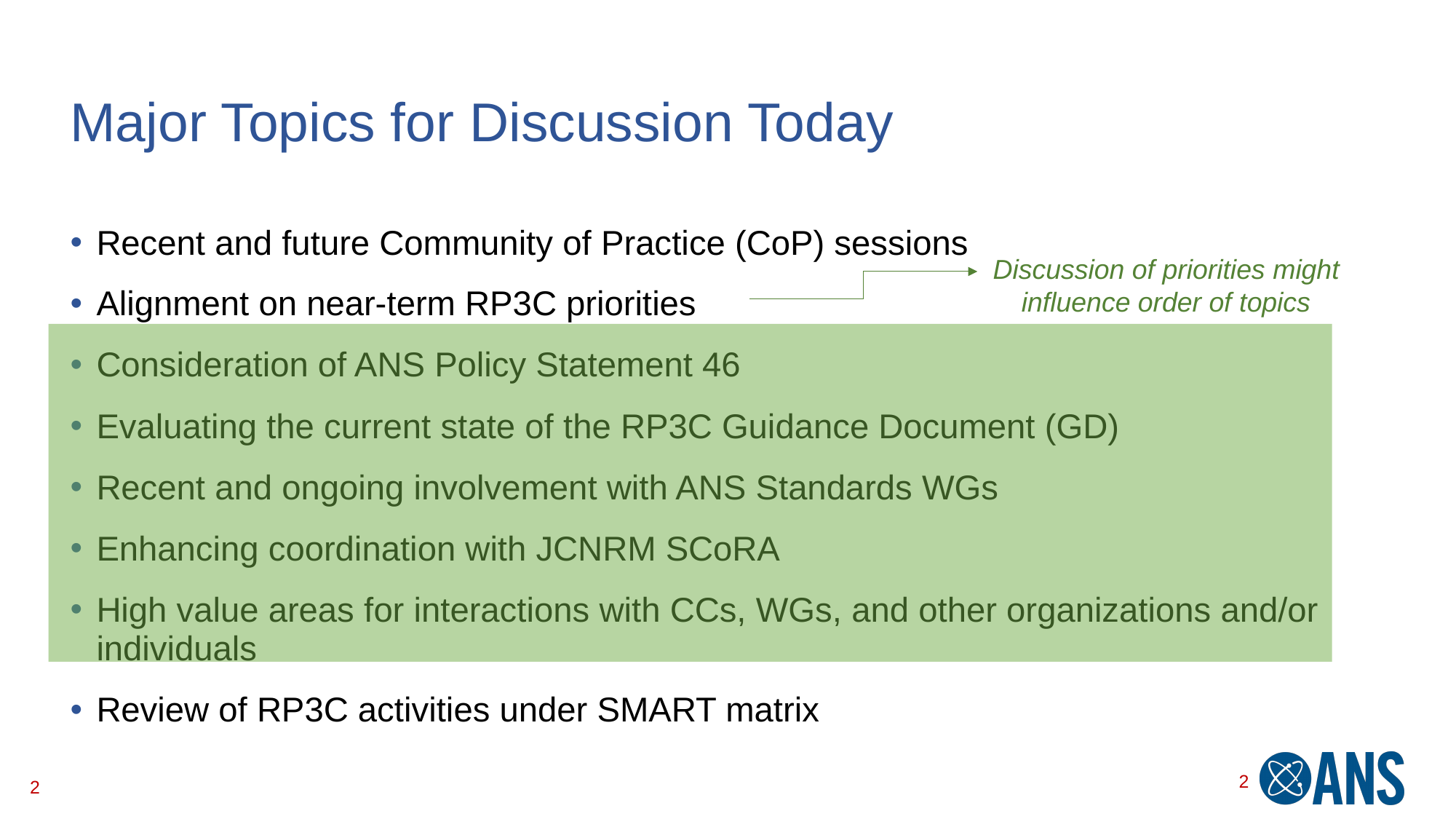

# Major Topics for Discussion Today
Recent and future Community of Practice (CoP) sessions
Alignment on near-term RP3C priorities
Consideration of ANS Policy Statement 46
Evaluating the current state of the RP3C Guidance Document (GD)
Recent and ongoing involvement with ANS Standards WGs
Enhancing coordination with JCNRM SCoRA
High value areas for interactions with CCs, WGs, and other organizations and/or individuals
Review of RP3C activities under SMART matrix

Discussion of priorities might influence order of topics

2
2